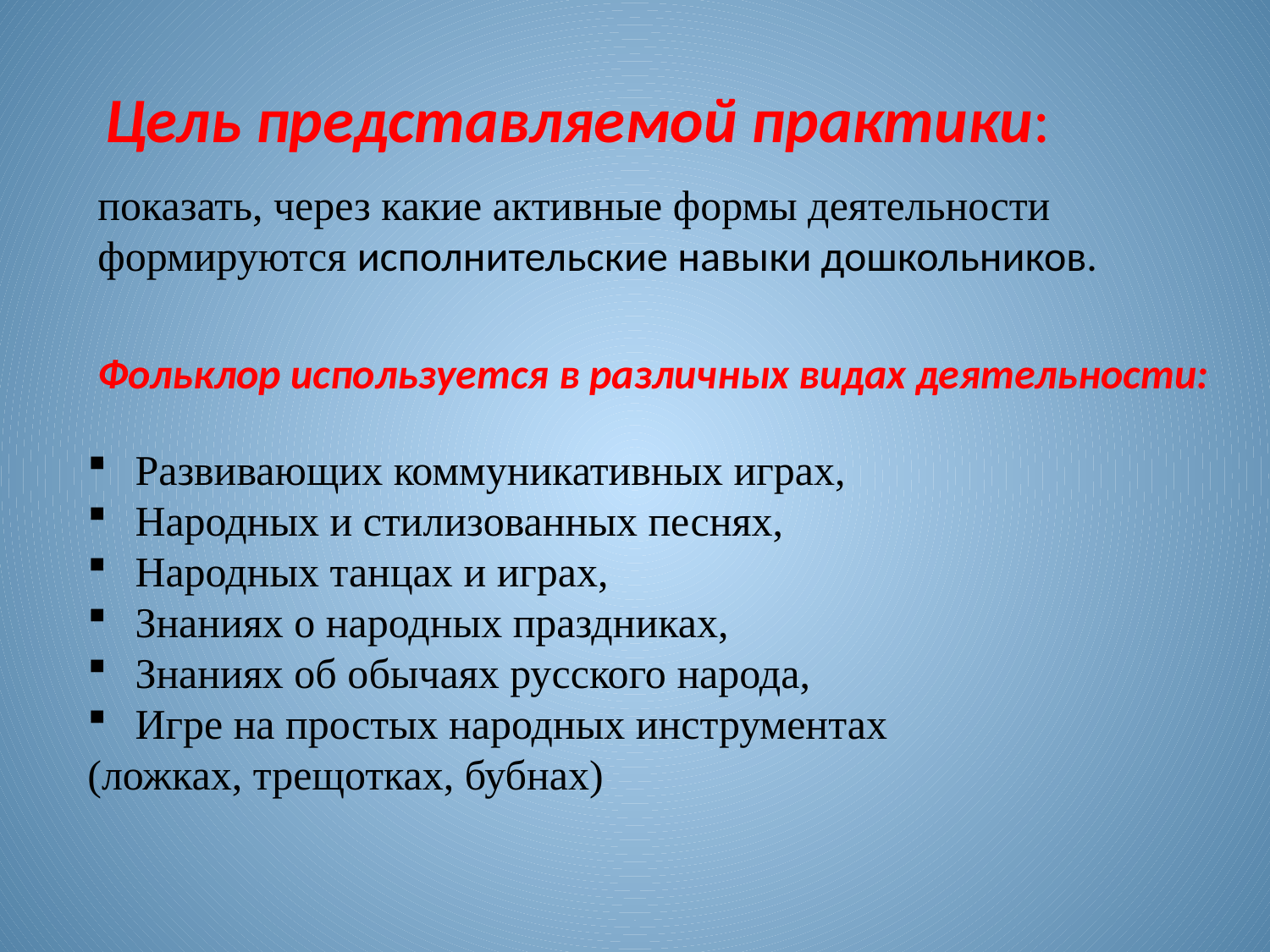

показать, через какие активные формы деятельности формируются исполнительские навыки дошкольников.

Фольклор используется в различных видах деятельности:
 Цель представляемой практики:

Развивающих коммуникативных играх,
Народных и стилизованных песнях,
Народных танцах и играх,
Знаниях о народных праздниках,
Знаниях об обычаях русского народа,
Игре на простых народных инструментах
(ложках, трещотках, бубнах)